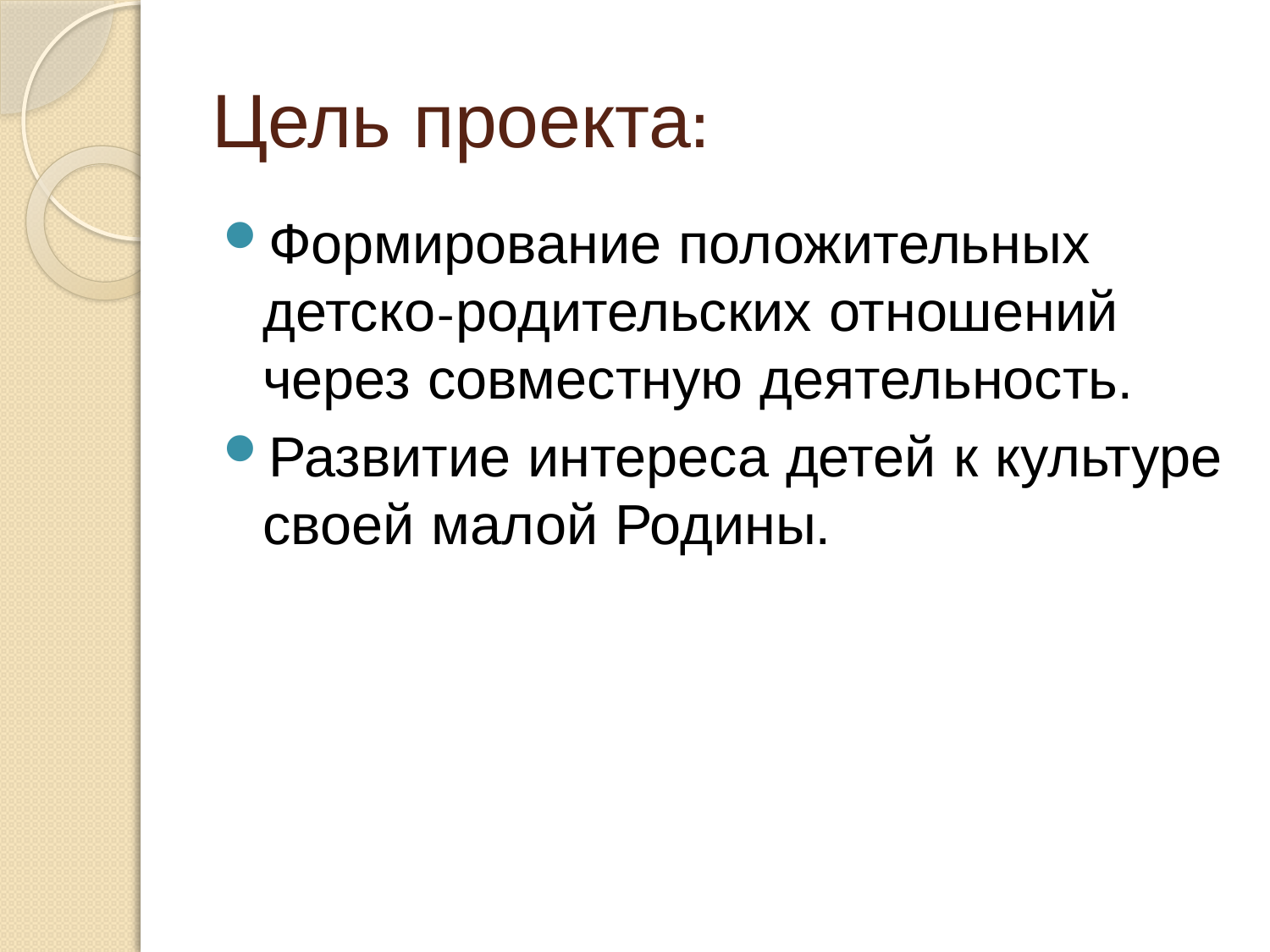

# Цель проекта:
Формирование положительных детско-родительских отношений через совместную деятельность.
Развитие интереса детей к культуре своей малой Родины.